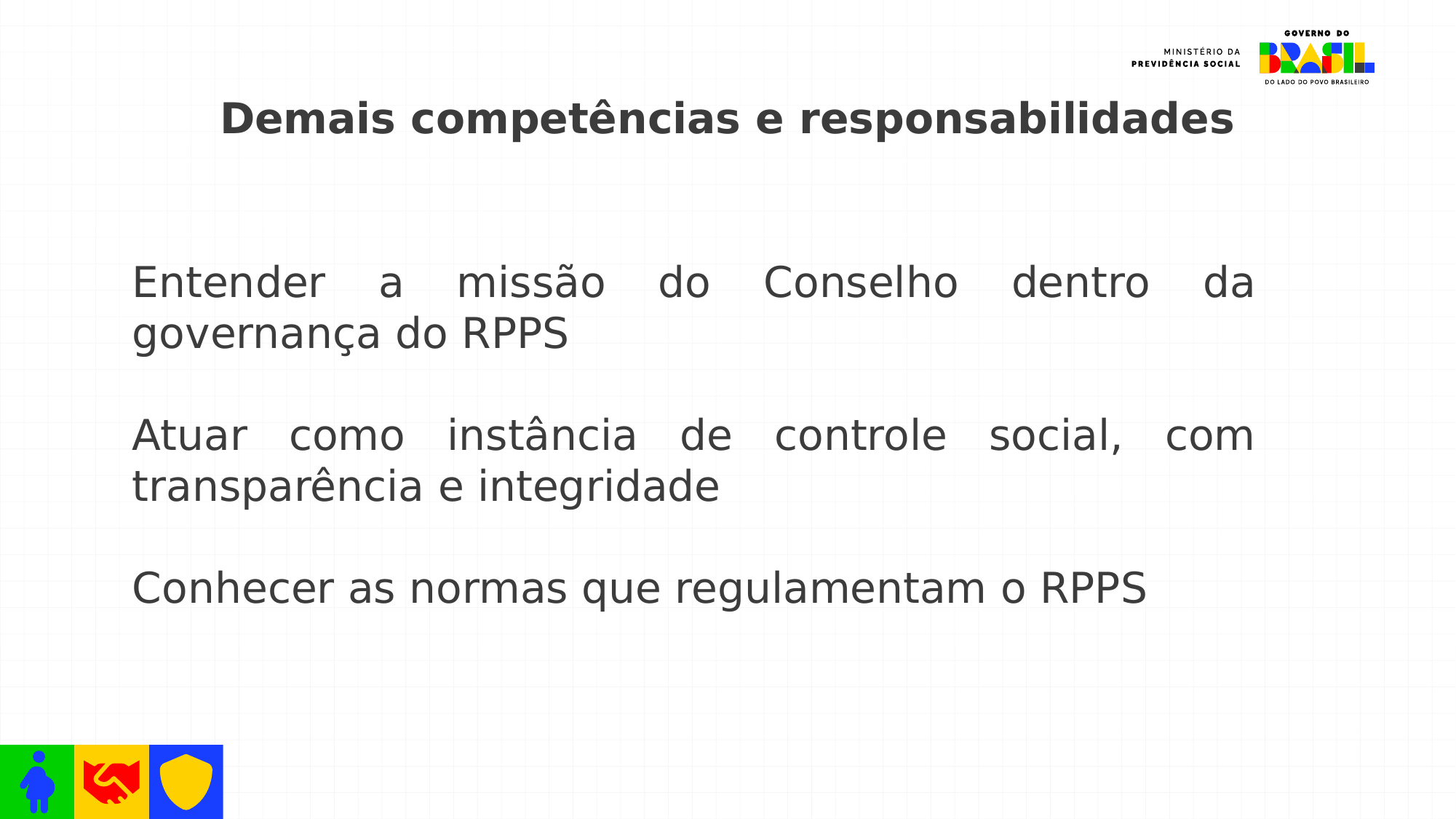

# Demais competências e responsabilidades
Entender a missão do Conselho dentro da governança do RPPS

Atuar como instância de controle social, com transparência e integridade

Conhecer as normas que regulamentam o RPPS